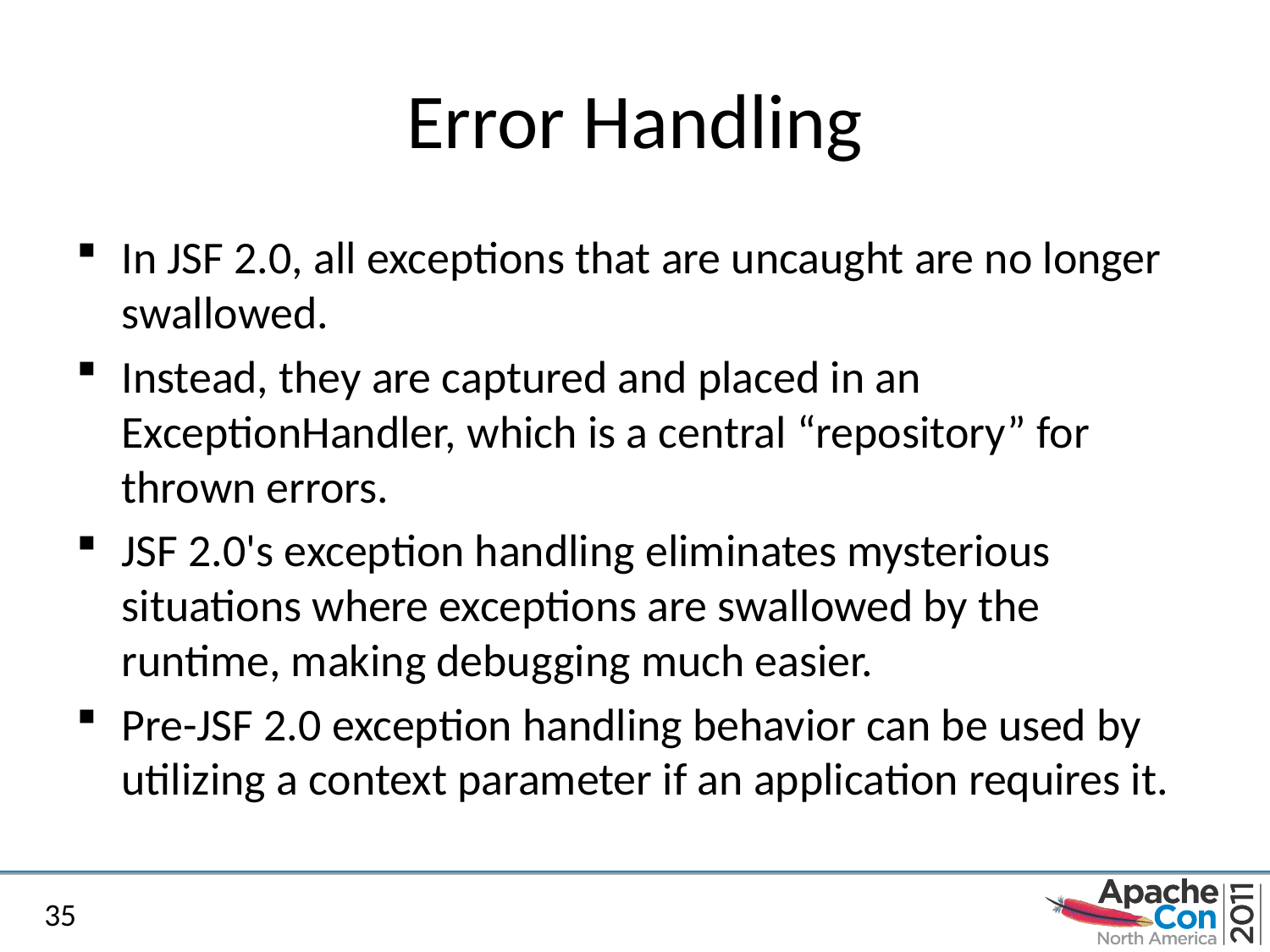

# Error Handling
In JSF 2.0, all exceptions that are uncaught are no longer swallowed.
Instead, they are captured and placed in an ExceptionHandler, which is a central “repository” for thrown errors.
JSF 2.0's exception handling eliminates mysterious situations where exceptions are swallowed by the runtime, making debugging much easier.
Pre-JSF 2.0 exception handling behavior can be used by utilizing a context parameter if an application requires it.